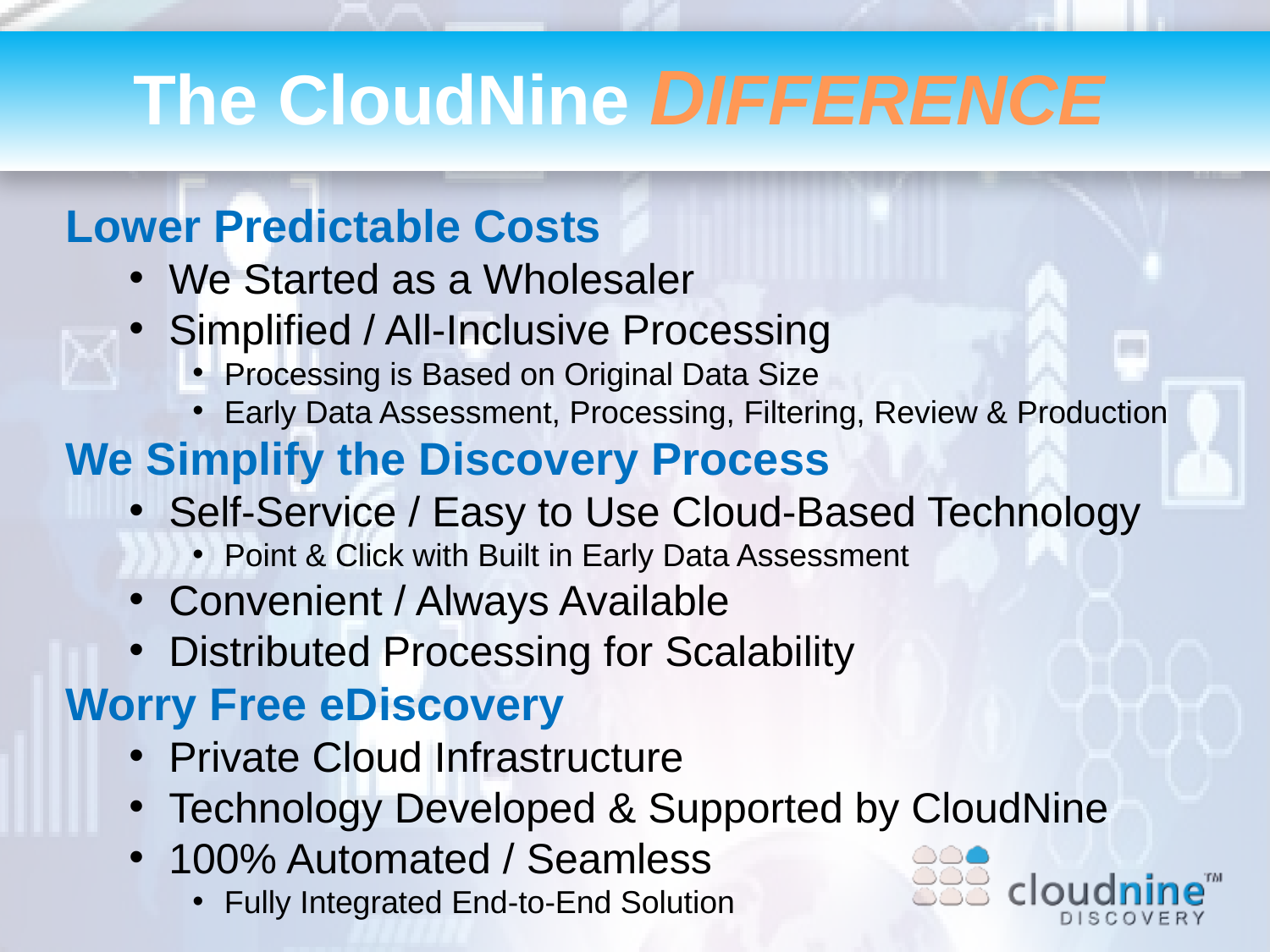

The CloudNine DIFFERENCE
Lower Predictable Costs
We Started as a Wholesaler
Simplified / All-Inclusive Processing
Processing is Based on Original Data Size
Early Data Assessment, Processing, Filtering, Review & Production
We Simplify the Discovery Process
Self-Service / Easy to Use Cloud-Based Technology
Point & Click with Built in Early Data Assessment
Convenient / Always Available
Distributed Processing for Scalability
Worry Free eDiscovery
Private Cloud Infrastructure
Technology Developed & Supported by CloudNine
100% Automated / Seamless
Fully Integrated End-to-End Solution